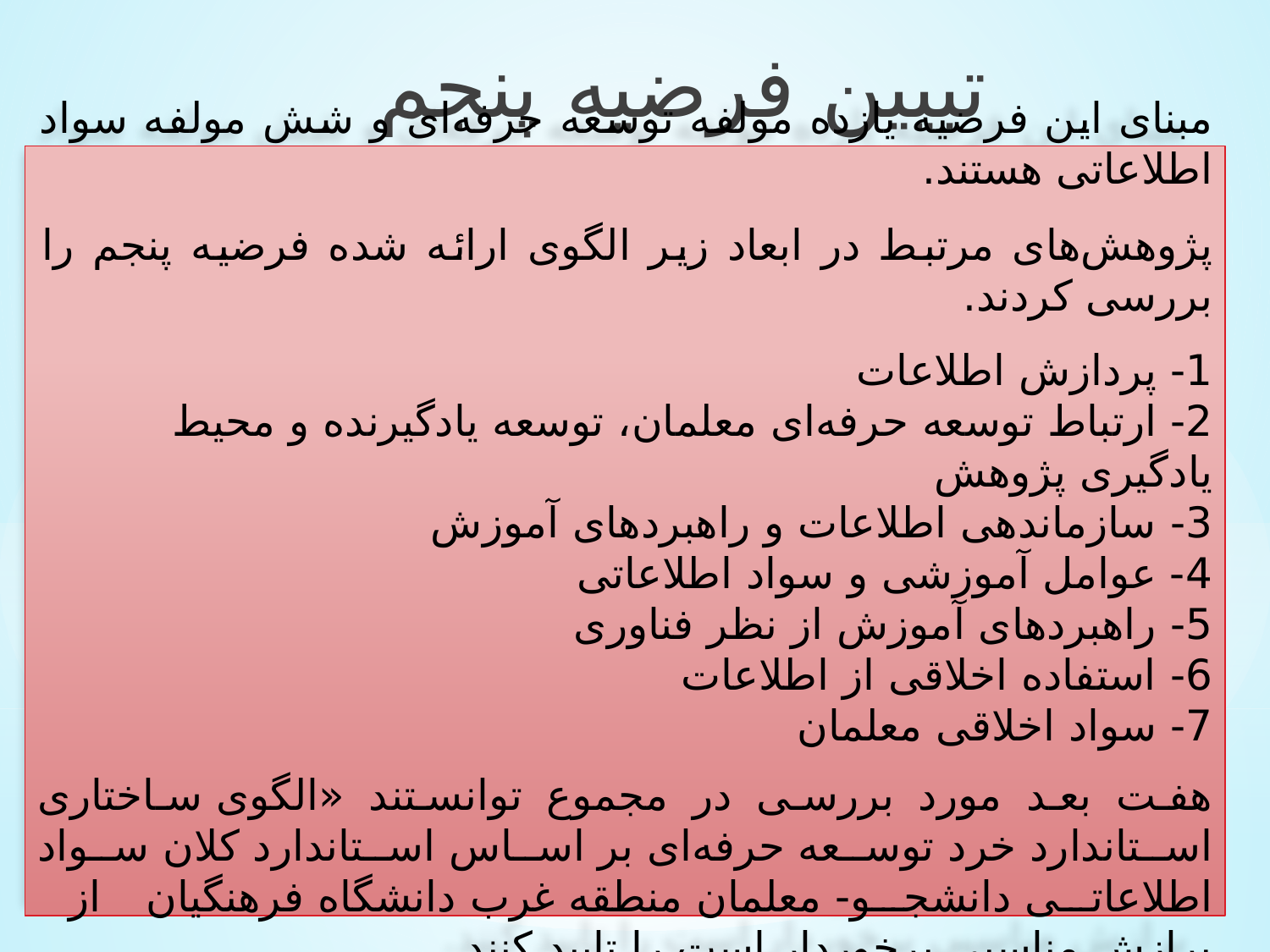

تبیین فرضیه پنجم
مبنای این فرضیه یازده مولفه توسعه حرفه‌ای و شش مولفه سواد اطلاعاتی هستند.

پژوهش‌های مرتبط در ابعاد زیر الگوی ارائه شده فرضیه پنجم را بررسی کردند.

1- پردازش اطلاعات
2- ارتباط توسعه حرفه‌ای معلمان، توسعه یادگیرنده و محیط یادگیری پژوهش
3- سازماندهی اطلاعات و راهبردهای آموزش
4- عوامل آموزشی و سواد اطلاعاتی
5- راهبردهای آموزش از نظر فناوری
6- استفاده اخلاقی از اطلاعات
7- سواد اخلاقی معلمان

هفت بعد مورد بررسی در مجموع توانستند «الگوی ساختاری استاندارد خرد توسعه حرفه‌ای بر اساس استاندارد کلان سواد اطلاعاتی دانشجو- معلمان منطقه غرب دانشگاه فرهنگیان از برازش مناسبی برخوردار است را تایید کنند.